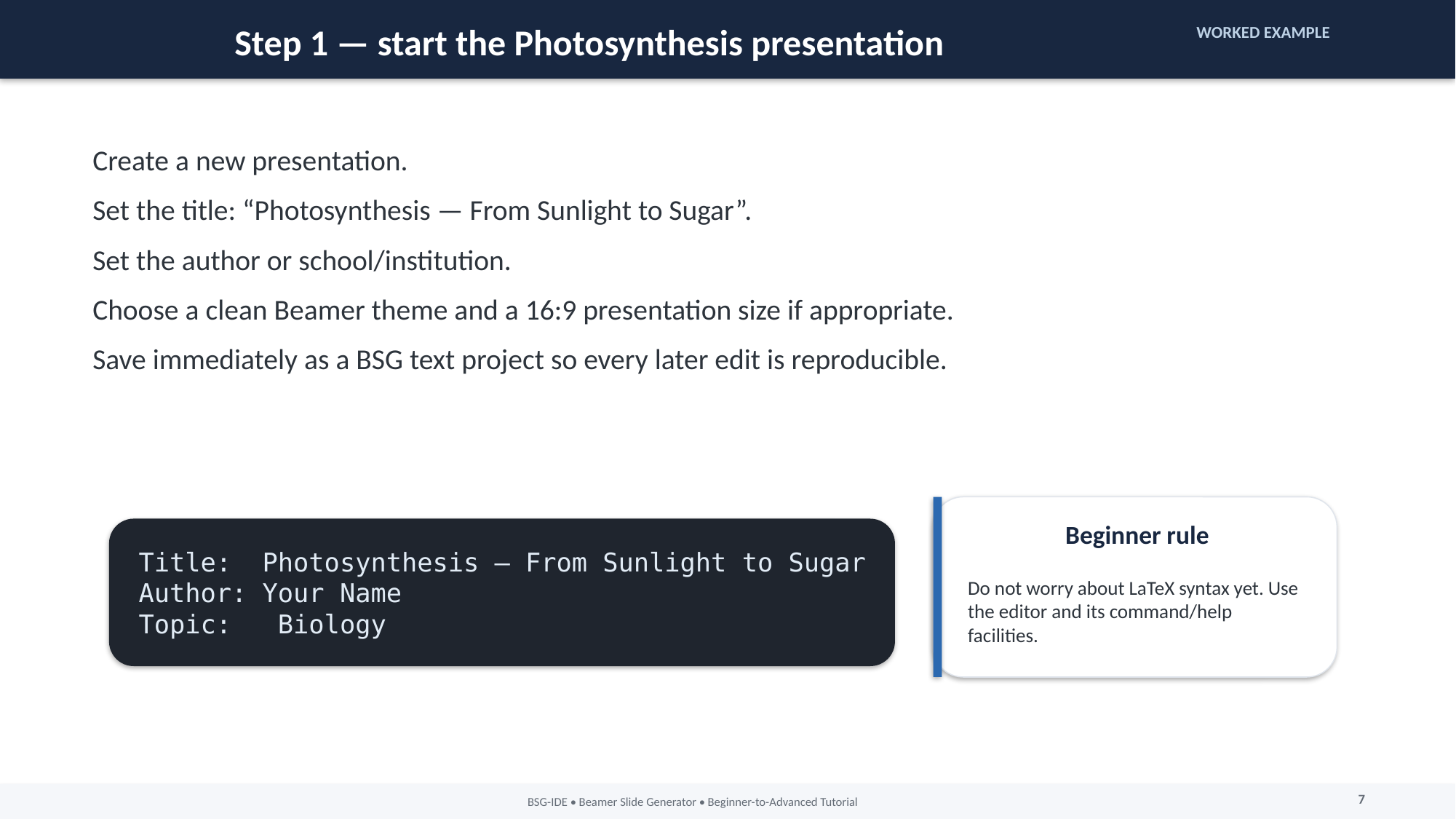

Step 1 — start the Photosynthesis presentation
WORKED EXAMPLE
Create a new presentation.
Set the title: “Photosynthesis — From Sunlight to Sugar”.
Set the author or school/institution.
Choose a clean Beamer theme and a 16:9 presentation size if appropriate.
Save immediately as a BSG text project so every later edit is reproducible.

Beginner rule

Title:  Photosynthesis — From Sunlight to Sugar
Author: Your Name
Topic:   Biology
Do not worry about LaTeX syntax yet. Use the editor and its command/help facilities.

7
BSG-IDE • Beamer Slide Generator • Beginner-to-Advanced Tutorial